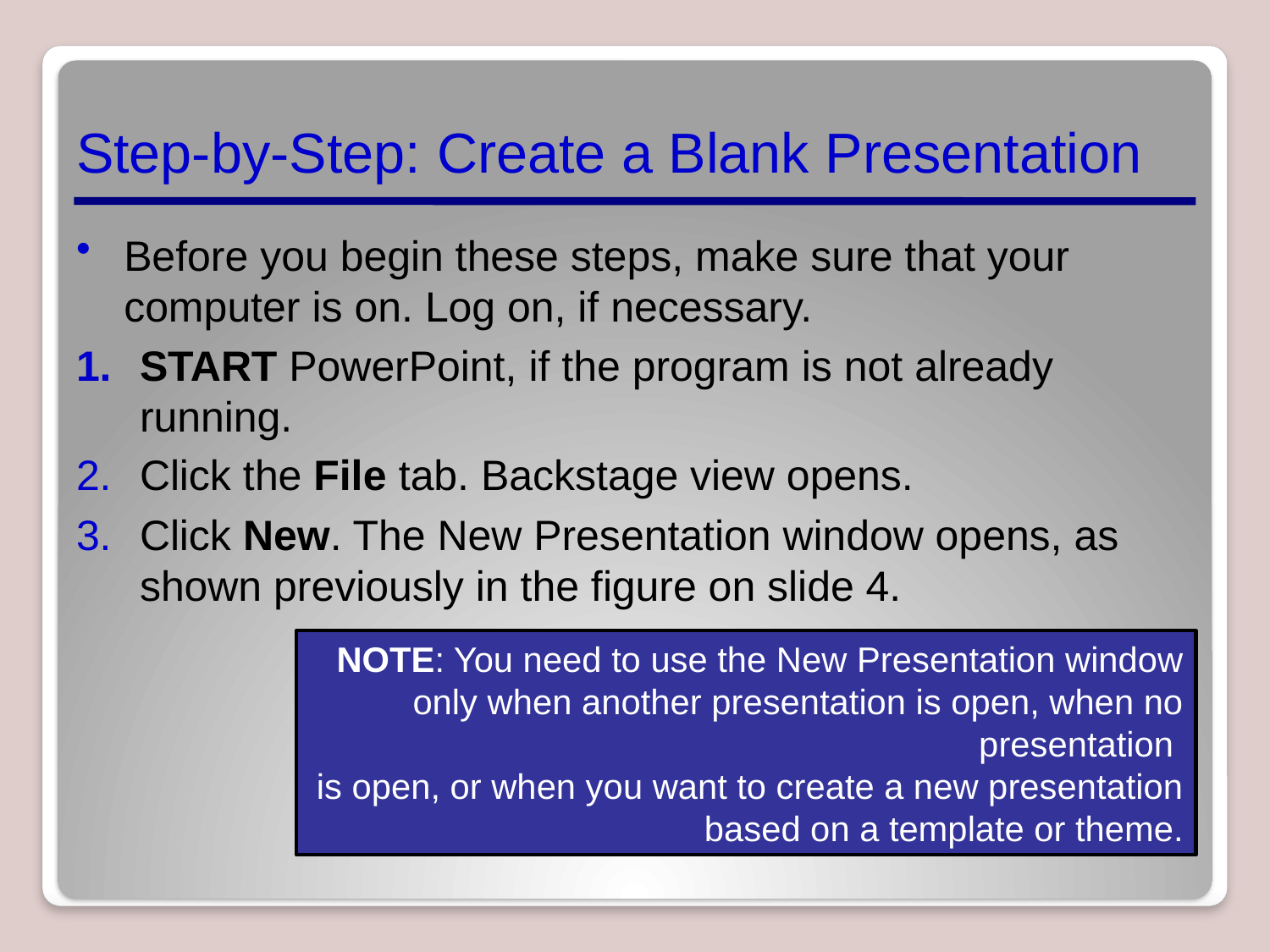

# Step-by-Step: Create a Blank Presentation
Before you begin these steps, make sure that your computer is on. Log on, if necessary.
START PowerPoint, if the program is not already running.
Click the File tab. Backstage view opens.
Click New. The New Presentation window opens, as shown previously in the figure on slide 4.

NOTE: You need to use the New Presentation window only when another presentation is open, when no presentation
is open, or when you want to create a new presentation based on a template or theme.